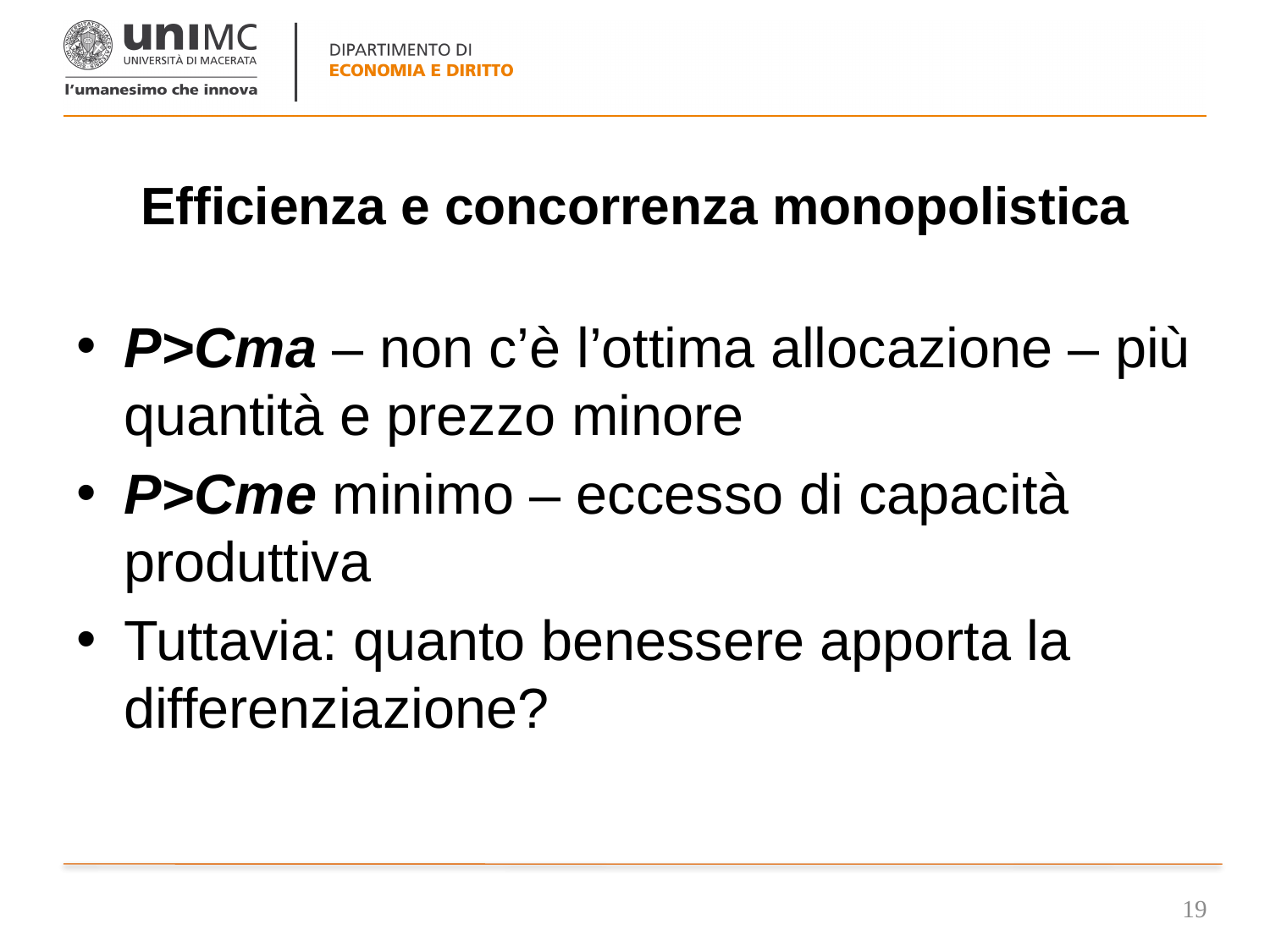

# Efficienza e concorrenza monopolistica
P>Cma – non c’è l’ottima allocazione – più quantità e prezzo minore
P>Cme minimo – eccesso di capacità produttiva
Tuttavia: quanto benessere apporta la differenziazione?
19